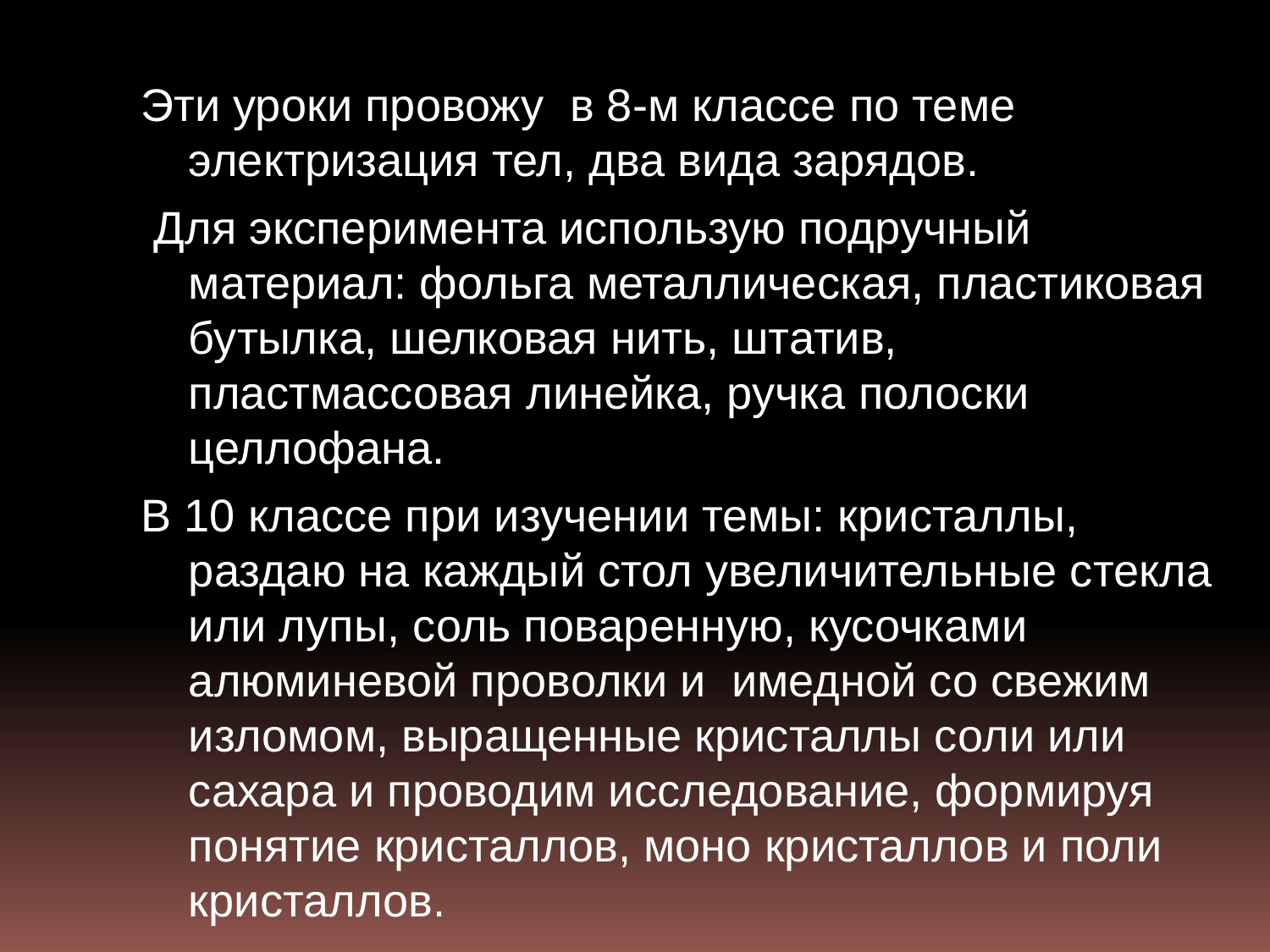

#
Эти уроки провожу  в 8-м классе по теме электризация тел, два вида зарядов.
 Для эксперимента использую подручный материал: фольга металлическая, пластиковая бутылка, шелковая нить, штатив, пластмассовая линейка, ручка полоски целлофана.
В 10 классе при изучении темы: кристаллы, раздаю на каждый стол увеличительные стекла или лупы, соль поваренную, кусочками алюминевой проволки и  имедной со свежим изломом, выращенные кристаллы соли или сахара и проводим исследование, формируя понятие кристаллов, моно кристаллов и поли кристаллов.